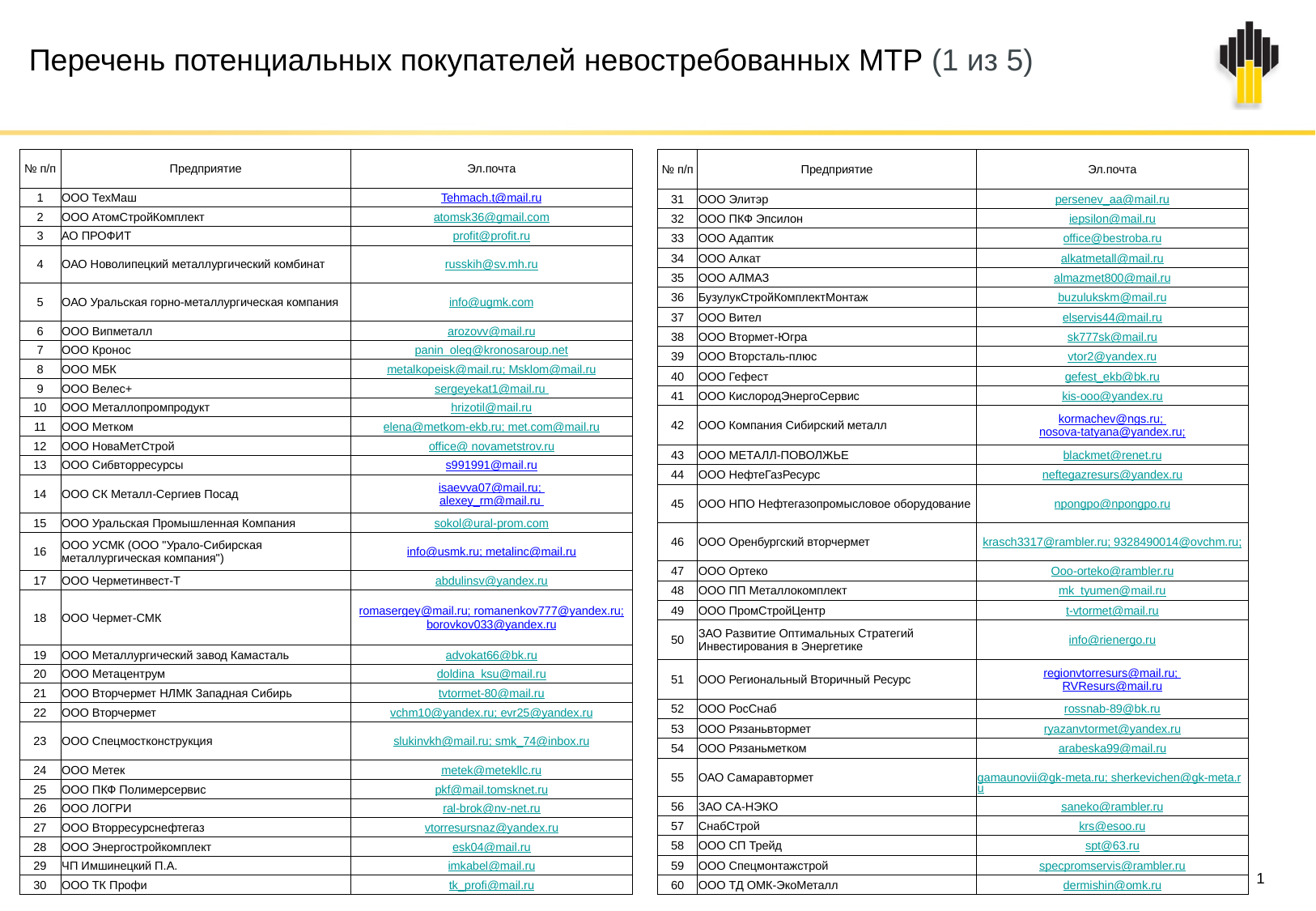

Перечень потенциальных покупателей невостребованных МТР (1 из 5)
| № п/п | Предприятие | Эл.почта |
| --- | --- | --- |
| 1 | ООО ТехМаш | Tehmach.t@mail.ru |
| 2 | ООО АтомСтройКомплект | atomsk36@gmail.com |
| 3 | АО ПРОФИТ | profit@profit.ru |
| 4 | ОАО Новолипецкий металлургический комбинат | russkih@sv.mh.ru |
| 5 | ОАО Уральская горно-металлургическая компания | info@ugmk.com |
| 6 | ООО Випметалл | arozovv@mail.ru |
| 7 | ООО Кронос | panin\_oleg@kronosaroup.net |
| 8 | ООО МБК | metalkopeisk@mail.ru; Msklom@mail.ru |
| 9 | ООО Велес+ | sergeyekat1@mail.ru |
| 10 | ООО Металлопромпродукт | hrizotil@mail.ru |
| 11 | ООО Метком | elena@metkom-ekb.ru; met.com@mail.ru |
| 12 | ООО НоваМетСтрой | office@ novametstrov.ru |
| 13 | ООО Сибвторресурсы | s991991@mail.ru |
| 14 | ООО СК Металл-Сергиев Посад | isaevva07@mail.ru; alexey\_rm@mail.ru |
| 15 | ООО Уральская Промышленная Компания | sokol@ural-prom.com |
| 16 | ООО УСМК (ООО "Урало-Сибирская металлургическая компания") | info@usmk.ru; metalinc@mail.ru |
| 17 | ООО Черметинвест-Т | abdulinsv@yandex.ru |
| 18 | ООО Чермет-СМК | romasergey@mail.ru; romanenkov777@yandex.ru; borovkov033@yandex.ru |
| 19 | ООО Металлургический завод Камасталь | advokat66@bk.ru |
| 20 | ООО Метацентрум | doldina\_ksu@mail.ru |
| 21 | ООО Вторчермет НЛМК Западная Сибирь | tvtormet-80@mail.ru |
| 22 | ООО Вторчермет | vchm10@yandex.ru; evr25@yandex.ru |
| 23 | ООО Спецмостконструкция | slukinvkh@mail.ru; smk\_74@inbox.ru |
| 24 | ООО Метек | metek@metekllc.ru |
| 25 | ООО ПКФ Полимерсервис | pkf@mail.tomsknet.ru |
| 26 | ООО ЛОГРИ | ral-brok@nv-net.ru |
| 27 | ООО Вторресурснефтегаз | vtorresursnaz@yandex.ru |
| 28 | ООО Энергостройкомплект | esk04@mail.ru |
| 29 | ЧП Имшинецкий П.А. | imkabel@mail.ru |
| 30 | ООО ТК Профи | tk\_profi@mail.ru |
| № п/п | Предприятие | Эл.почта |
| --- | --- | --- |
| 31 | ООО Элитэр | persenev\_aa@mail.ru |
| 32 | ООО ПКФ Эпсилон | iepsilon@mail.ru |
| 33 | ООО Адаптик | office@bestroba.ru |
| 34 | ООО Алкат | alkatmetall@mail.ru |
| 35 | ООО АЛМАЗ | almazmet800@mail.ru |
| 36 | БузулукСтройКомплектМонтаж | buzulukskm@mail.ru |
| 37 | ООО Вител | elservis44@mail.ru |
| 38 | ООО Втормет-Югра | sk777sk@mail.ru |
| 39 | ООО Вторсталь-плюс | vtor2@yandex.ru |
| 40 | ООО Гефест | gefest\_ekb@bk.ru |
| 41 | ООО КислородЭнергоСервис | kis-ooo@yandex.ru |
| 42 | ООО Компания Сибирский металл | kormachev@ngs.ru; nosova-tatyana@yandex.ru; |
| 43 | ООО МЕТАЛЛ-ПОВОЛЖЬЕ | blackmet@renet.ru |
| 44 | ООО НефтеГазРесурс | neftegazresurs@yandex.ru |
| 45 | ООО НПО Нефтегазопромысловое оборудование | npongpo@npongpo.ru |
| 46 | ООО Оренбургский вторчермет | krasch3317@rambler.ru; 9328490014@ovchm.ru; |
| 47 | ООО Ортеко | Ooo-orteko@rambler.ru |
| 48 | ООО ПП Металлокомплект | mk\_tyumen@mail.ru |
| 49 | ООО ПромСтройЦентр | t-vtormet@mail.ru |
| 50 | ЗАО Развитие Оптимальных Стратегий Инвестирования в Энергетике | info@rienergo.ru |
| 51 | ООО Региональный Вторичный Ресурс | regionvtorresurs@mail.ru; RVResurs@mail.ru |
| 52 | ООО РосСнаб | rossnab-89@bk.ru |
| 53 | ООО Рязаньвтормет | ryazanvtormet@yandex.ru |
| 54 | ООО Рязаньметком | arabeska99@mail.ru |
| 55 | ОАО Самаравтормет | gamaunovii@gk-meta.ru; sherkevichen@gk-meta.ru |
| 56 | ЗАО СА-НЭКО | saneko@rambler.ru |
| 57 | СнабСтрой | krs@esoo.ru |
| 58 | ООО СП Трейд | spt@63.ru |
| 59 | ООО Спецмонтажстрой | specpromservis@rambler.ru |
| 60 | ООО ТД ОМК-ЭкоМеталл | dermishin@omk.ru |
1
10.02.2021